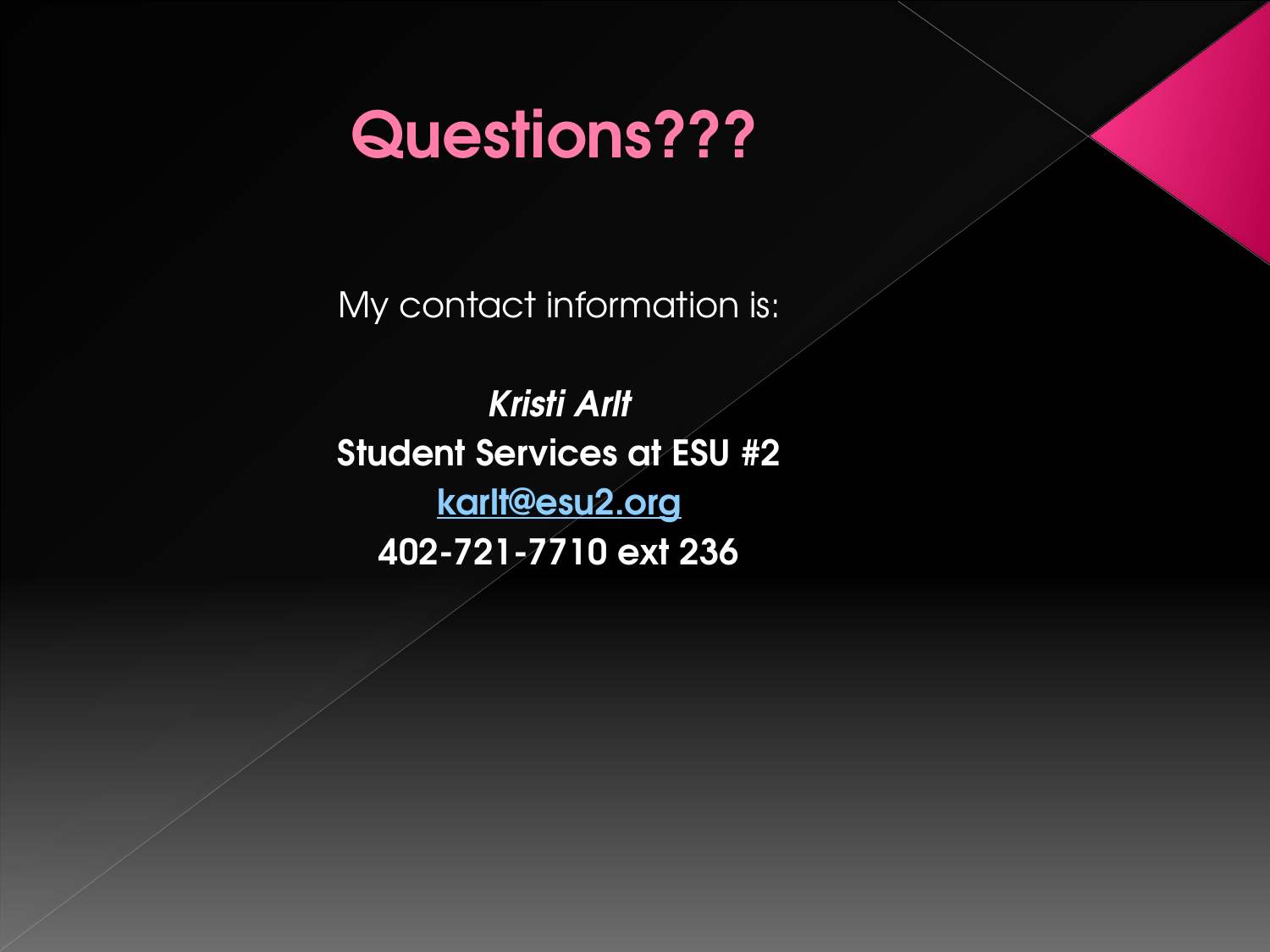

# Questions???

My contact information is:

Kristi Arlt
Student Services at ESU #2
karlt@esu2.org
402-721-7710 ext 236